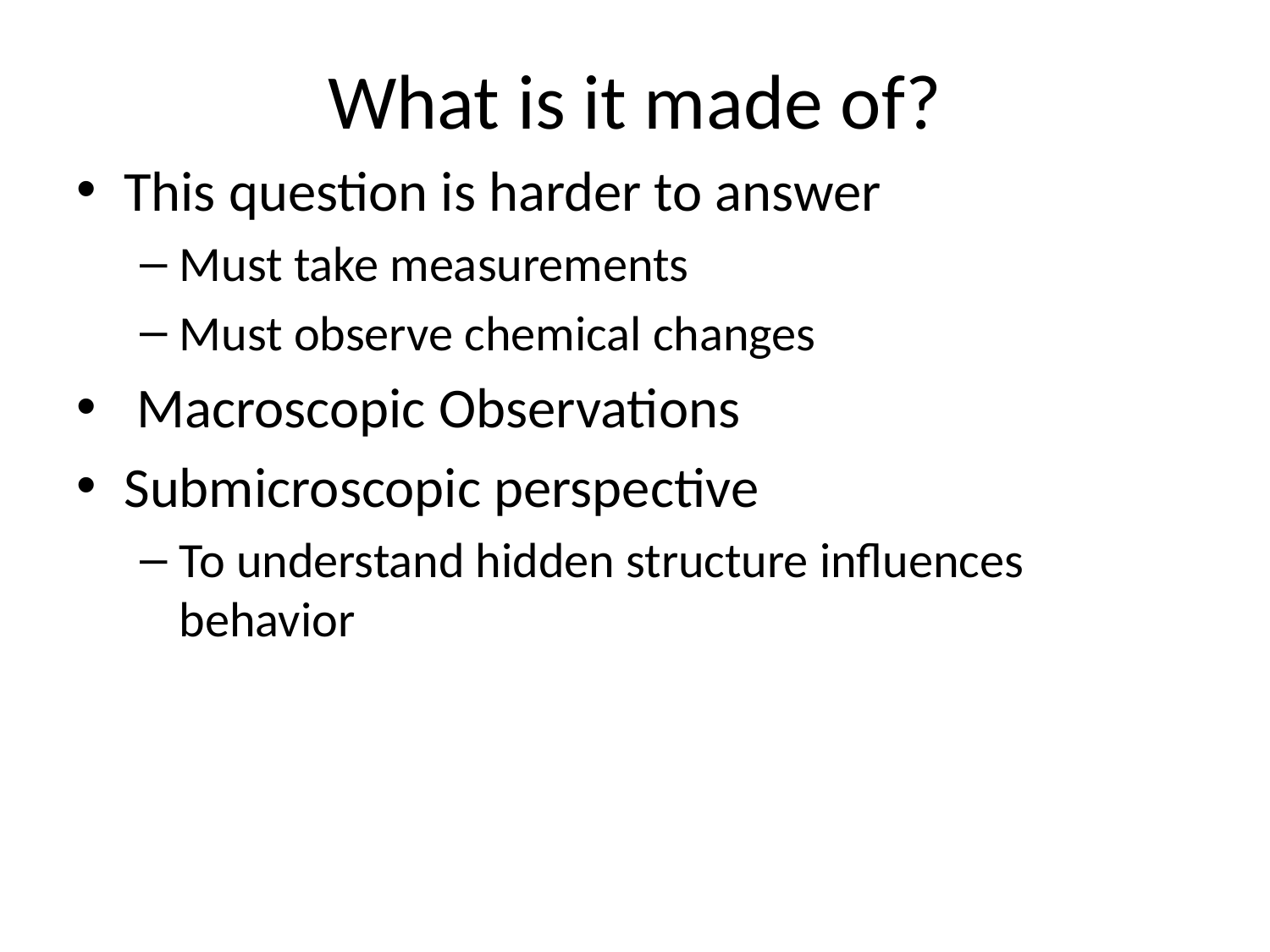

# What is it made of?
This question is harder to answer
Must take measurements
Must observe chemical changes
 Macroscopic Observations
Submicroscopic perspective
To understand hidden structure influences behavior